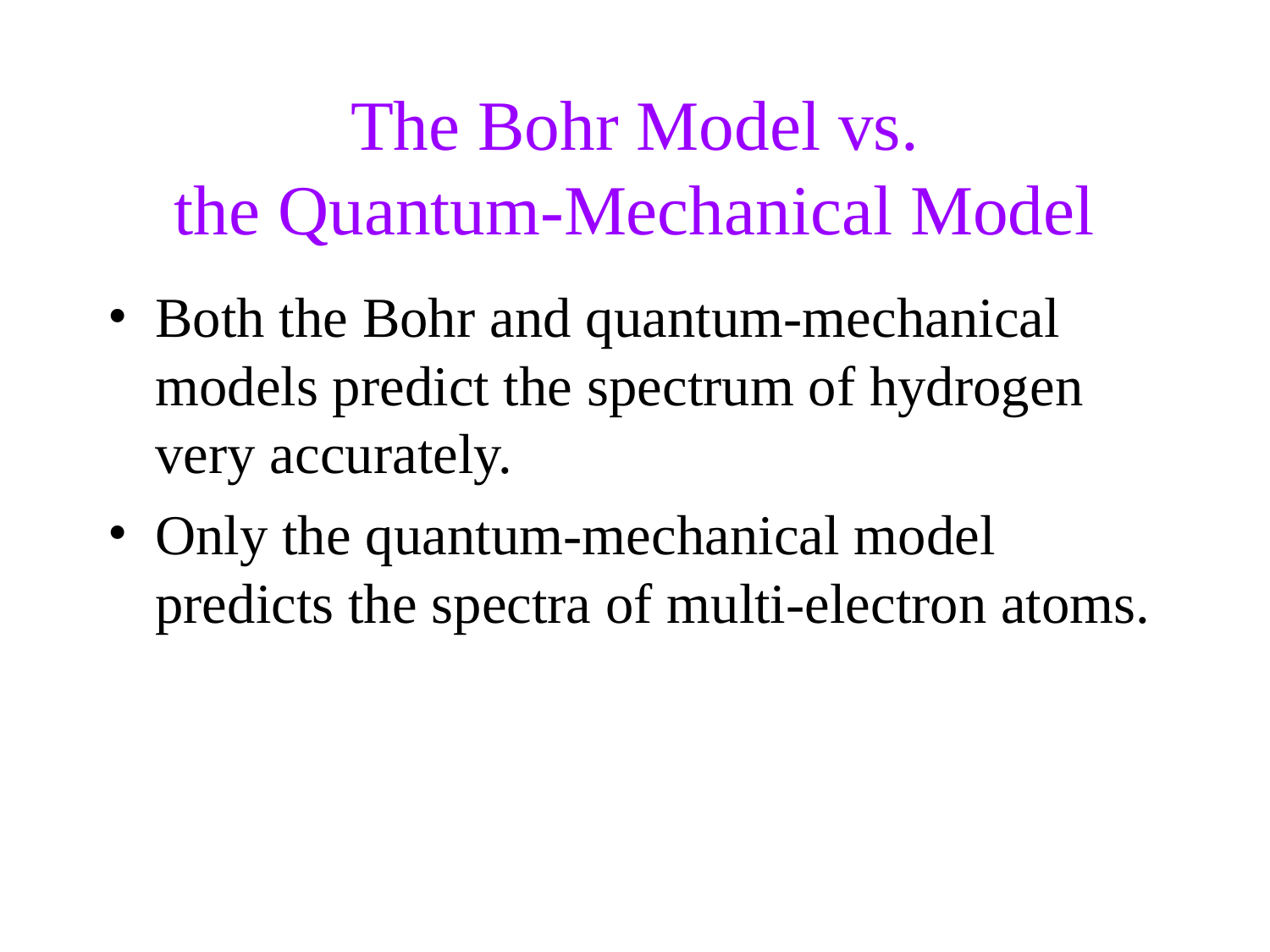

The Bohr Model vs.
the Quantum-Mechanical Model
Both the Bohr and quantum-mechanical models predict the spectrum of hydrogen very accurately.
Only the quantum-mechanical model predicts the spectra of multi-electron atoms.